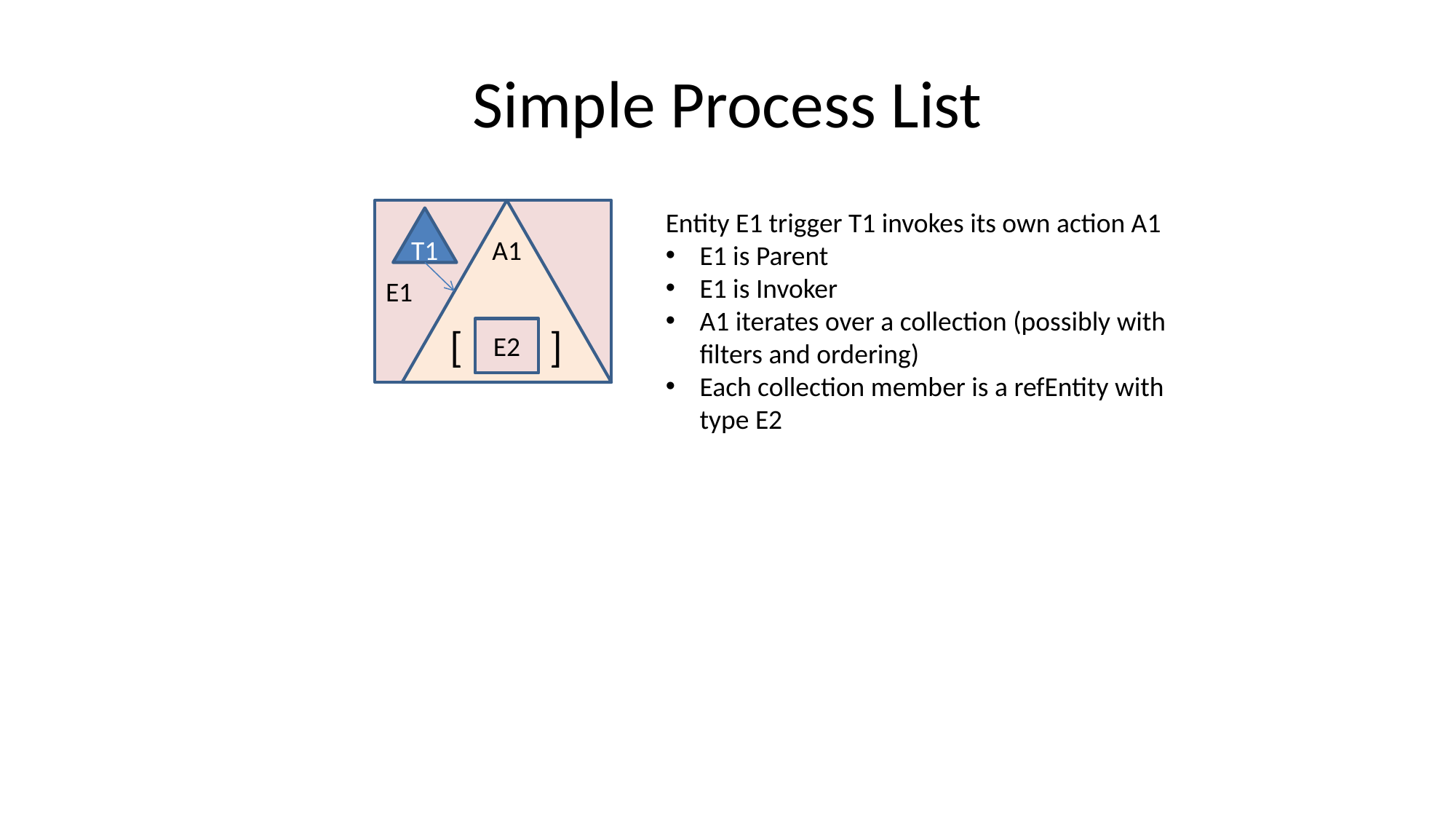

# Simple Process List
E1

Entity E1 trigger T1 invokes its own action A1
E1 is Parent
E1 is Invoker
A1 iterates over a collection (possibly with filters and ordering)
Each collection member is a refEntity with type E2

T1
A1
[         ]
E2